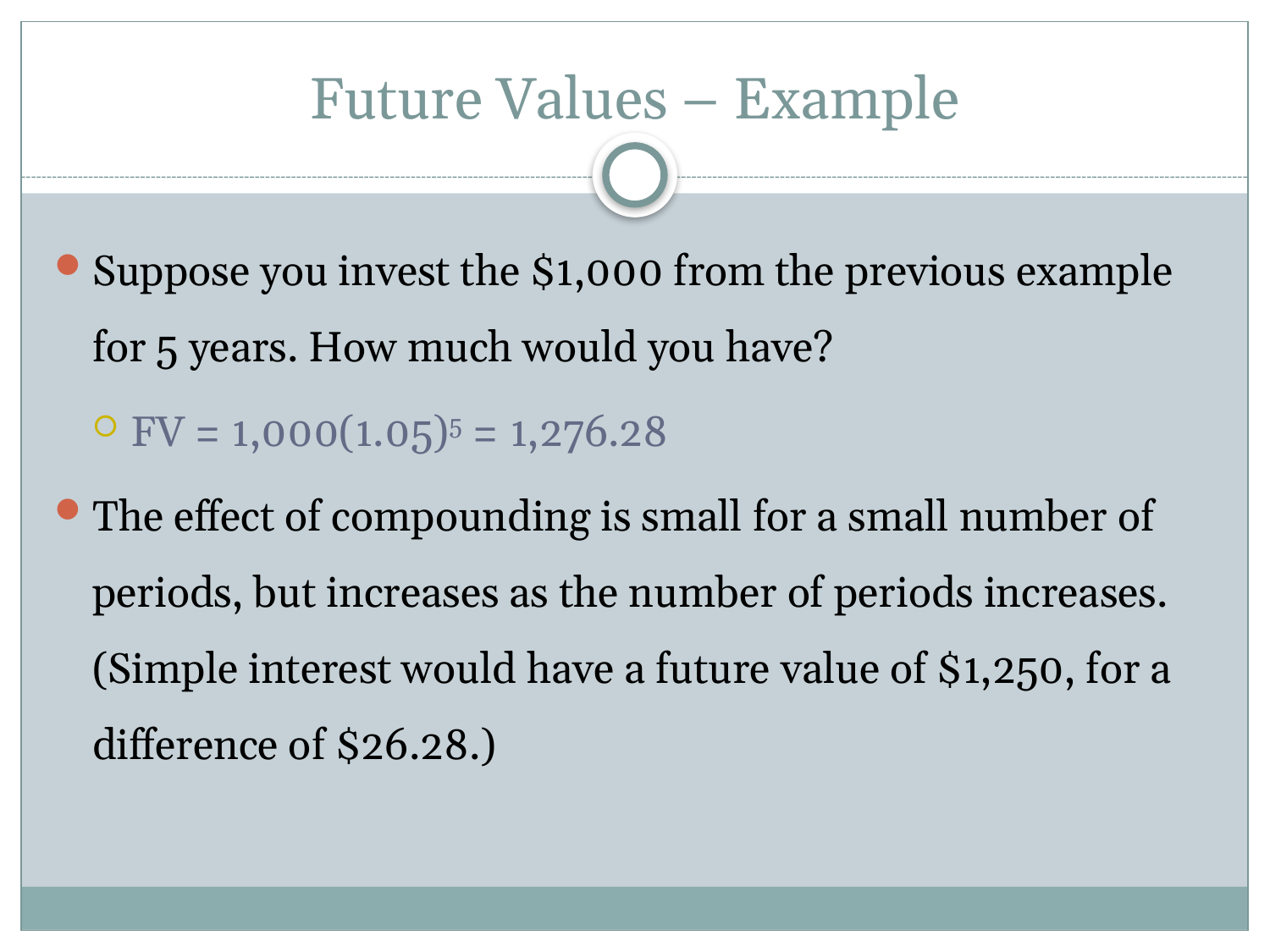

# Future Values – Example
Suppose you invest the $1,000 from the previous example for 5 years. How much would you have?
FV = 1,000(1.05)5 = 1,276.28
The effect of compounding is small for a small number of periods, but increases as the number of periods increases. (Simple interest would have a future value of $1,250, for a difference of $26.28.)